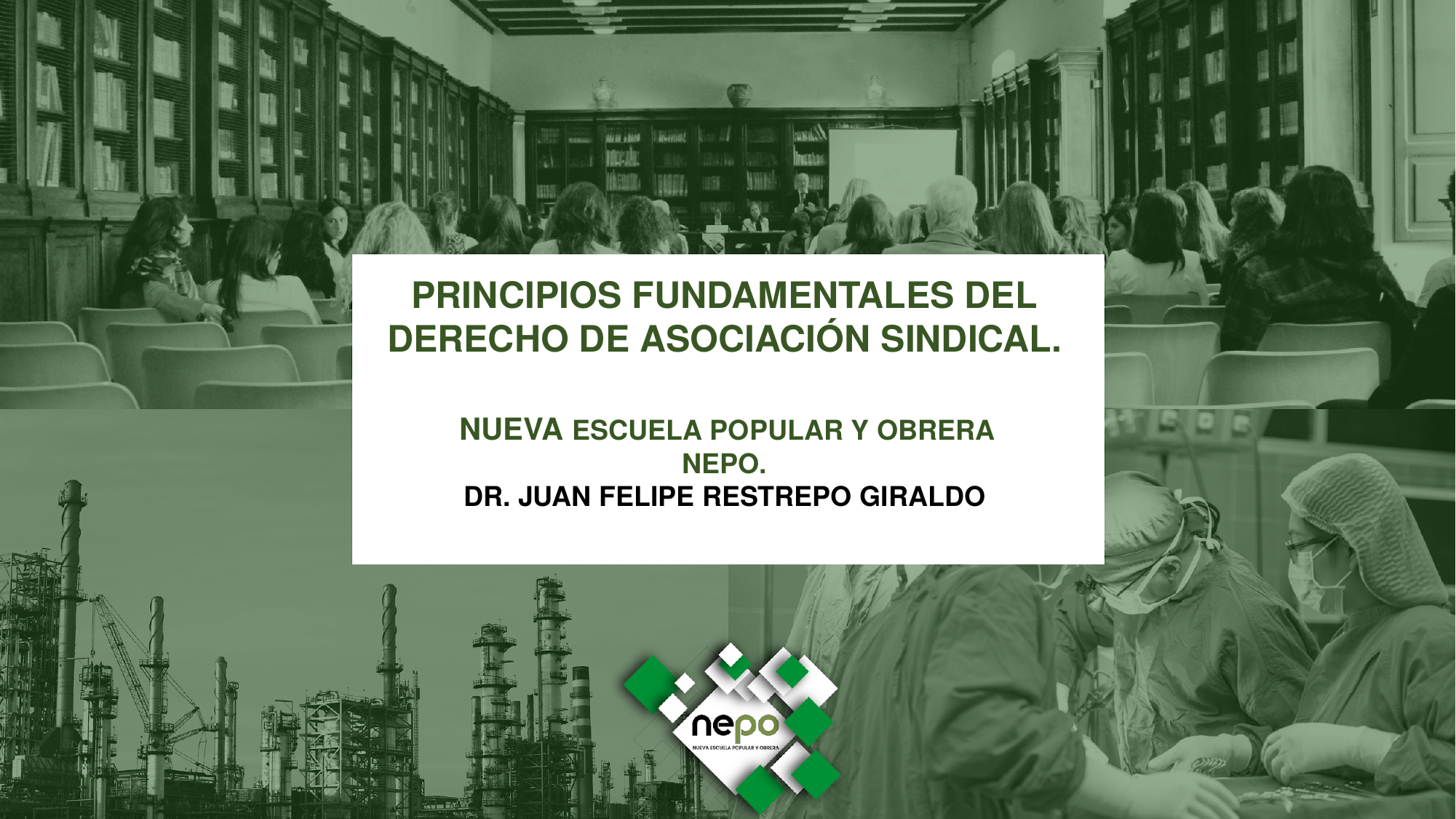

PRINCIPIOS FUNDAMENTALES DEL DERECHO DE ASOCIACIÓN SINDICAL.

 NUEVA ESCUELA POPULAR Y OBRERA
NEPO.
DR. JUAN FELIPE RESTREPO GIRALDO